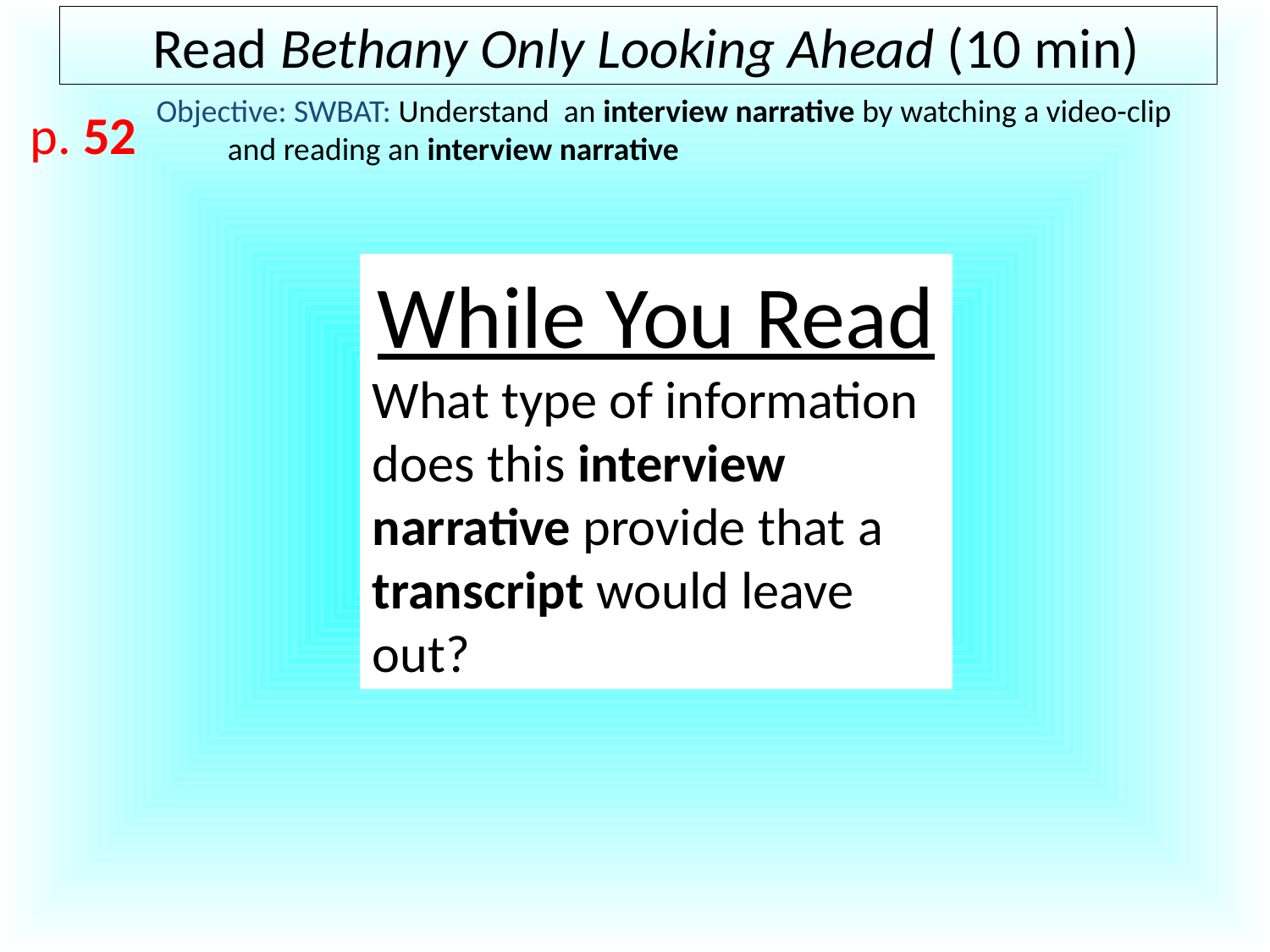

# Read Bethany Only Looking Ahead (10 min)
Objective: SWBAT: Understand  an interview narrative by watching a video-clip and reading an interview narrative
p. 52
While You Read
What type of information does this interview narrative provide that a transcript would leave out?